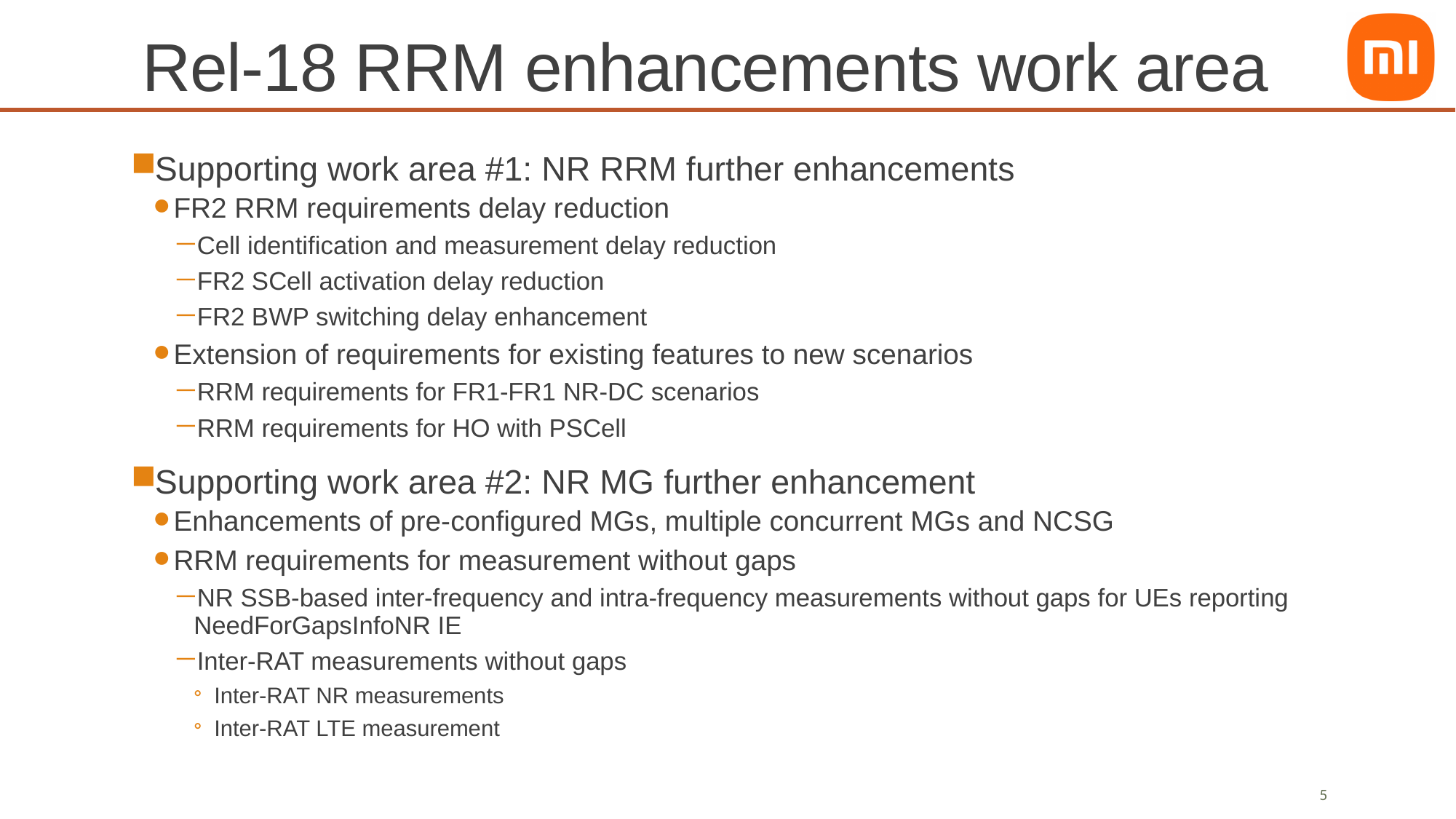

# Rel-18 RRM enhancements work area
Supporting work area #1: NR RRM further enhancements
FR2 RRM requirements delay reduction
Cell identification and measurement delay reduction
FR2 SCell activation delay reduction
FR2 BWP switching delay enhancement
Extension of requirements for existing features to new scenarios
RRM requirements for FR1-FR1 NR-DC scenarios
RRM requirements for HO with PSCell
Supporting work area #2: NR MG further enhancement
Enhancements of pre-configured MGs, multiple concurrent MGs and NCSG
RRM requirements for measurement without gaps
NR SSB-based inter-frequency and intra-frequency measurements without gaps for UEs reporting NeedForGapsInfoNR IE
Inter-RAT measurements without gaps
Inter-RAT NR measurements
Inter-RAT LTE measurement